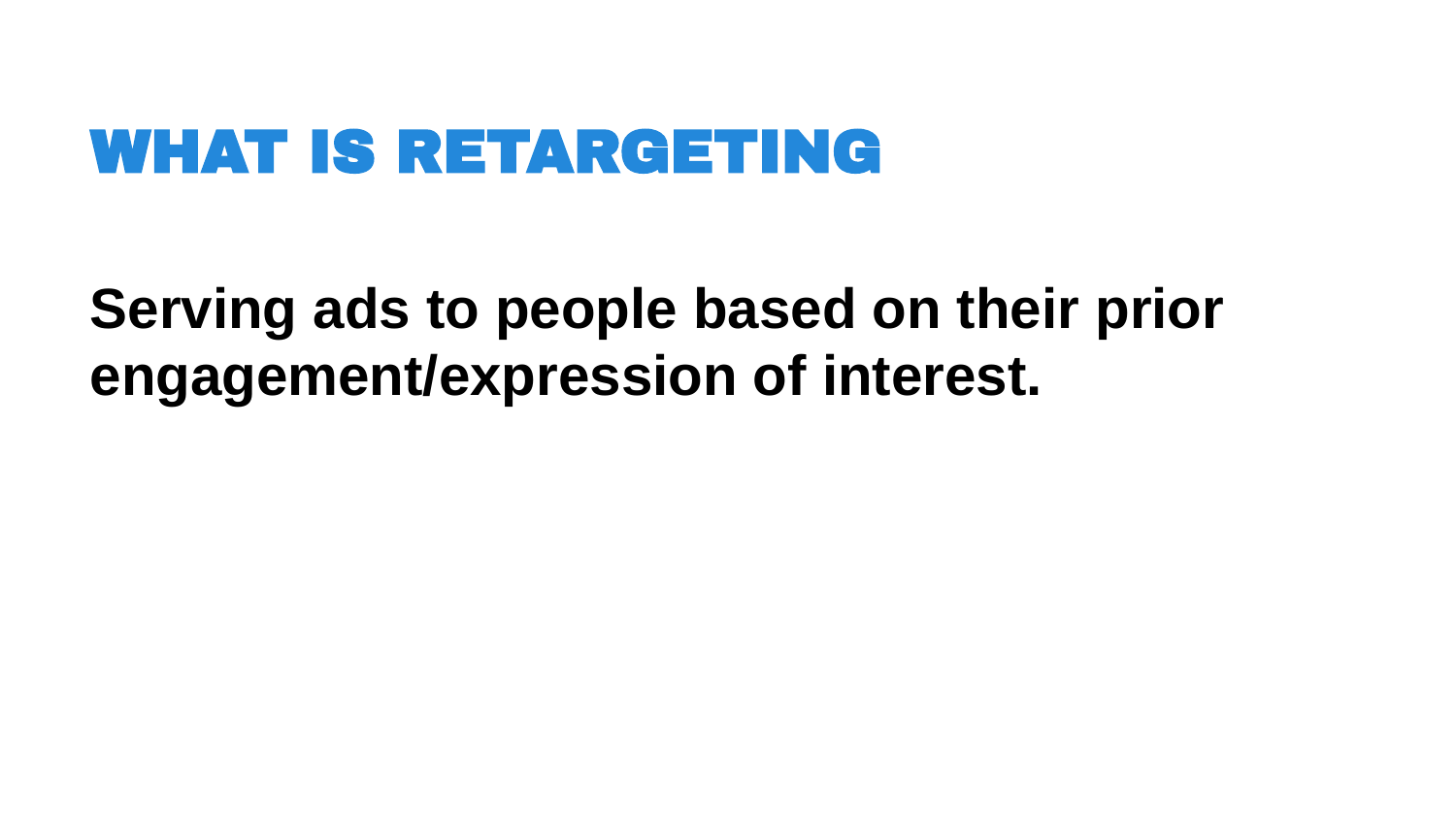

# WHAT IS RETARGETING

Serving ads to people based on their prior engagement/expression of interest.